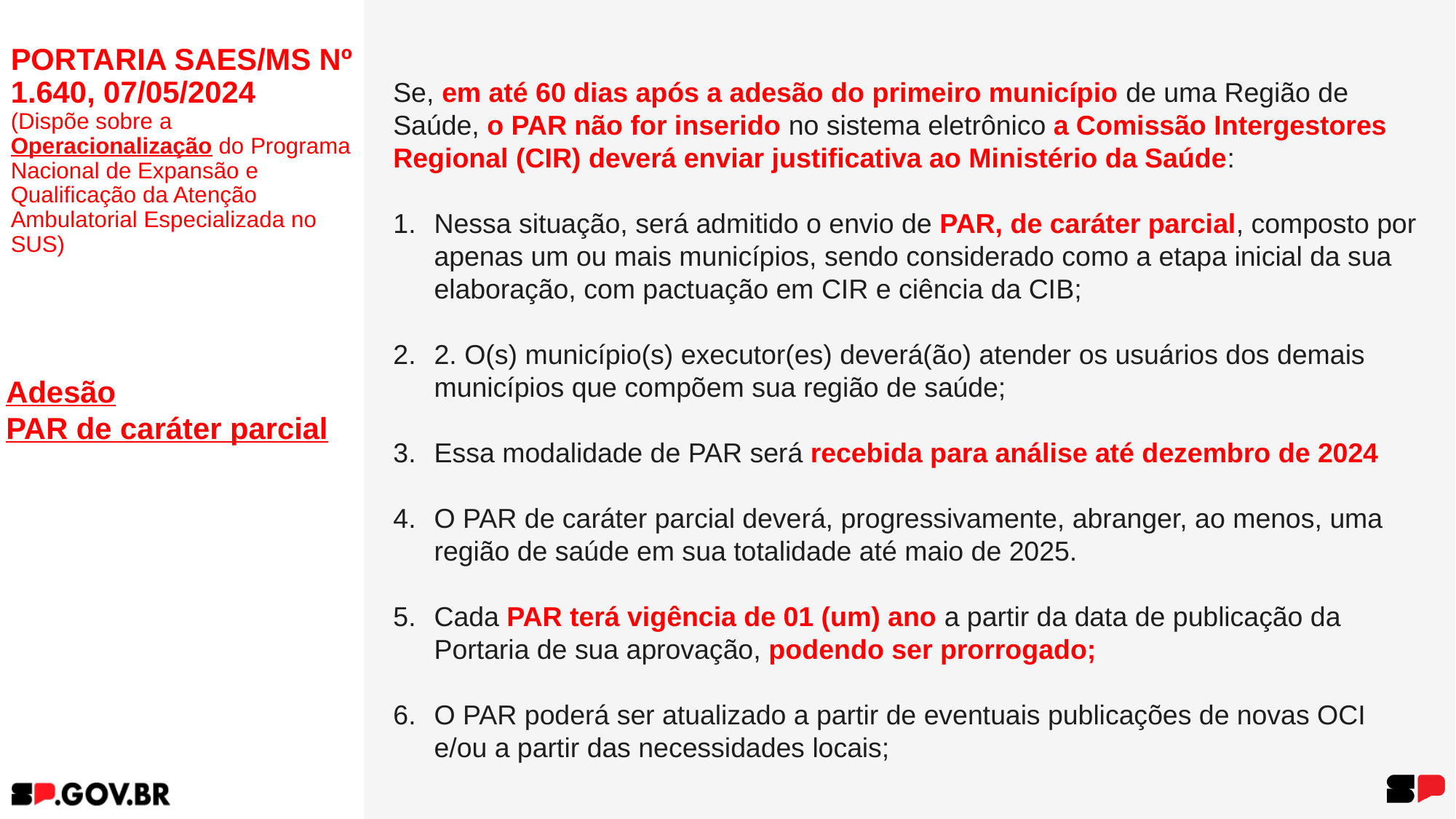

# PORTARIA SAES/MS Nº 1.640, 07/05/2024 (Dispõe sobre a Operacionalização do Programa Nacional de Expansão e Qualificação da Atenção Ambulatorial Especializada no SUS)
Se, em até 60 dias após a adesão do primeiro município de uma Região de Saúde, o PAR não for inserido no sistema eletrônico a Comissão Intergestores Regional (CIR) deverá enviar justificativa ao Ministério da Saúde:

Nessa situação, será admitido o envio de PAR, de caráter parcial, composto por apenas um ou mais municípios, sendo considerado como a etapa inicial da sua elaboração, com pactuação em CIR e ciência da CIB;

2. O(s) município(s) executor(es) deverá(ão) atender os usuários dos demais municípios que compõem sua região de saúde;

Essa modalidade de PAR será recebida para análise até dezembro de 2024

O PAR de caráter parcial deverá, progressivamente, abranger, ao menos, uma região de saúde em sua totalidade até maio de 2025.

Cada PAR terá vigência de 01 (um) ano a partir da data de publicação da Portaria de sua aprovação, podendo ser prorrogado;

O PAR poderá ser atualizado a partir de eventuais publicações de novas OCI e/ou a partir das necessidades locais;
Adesão
PAR de caráter parcial